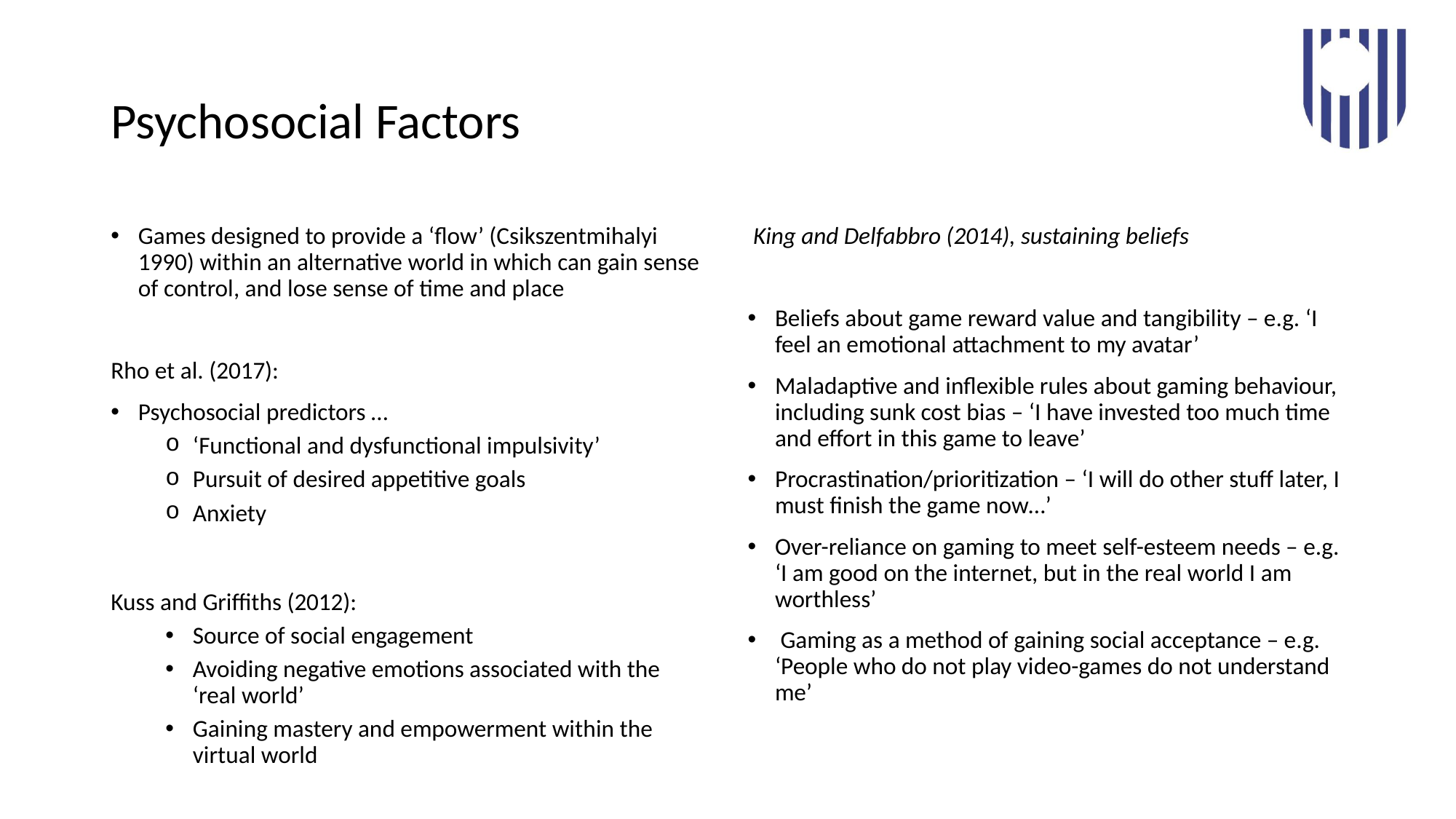

# Psychosocial Factors
Games designed to provide a ‘flow’ (Csikszentmihalyi 1990) within an alternative world in which can gain sense of control, and lose sense of time and place

Rho et al. (2017):
Psychosocial predictors …
‘Functional and dysfunctional impulsivity’
Pursuit of desired appetitive goals
Anxiety

Kuss and Griffiths (2012):
Source of social engagement
Avoiding negative emotions associated with the ‘real world’
Gaining mastery and empowerment within the virtual world
 King and Delfabbro (2014), sustaining beliefs

Beliefs about game reward value and tangibility – e.g. ‘I feel an emotional attachment to my avatar’
Maladaptive and inflexible rules about gaming behaviour, including sunk cost bias – ‘I have invested too much time and effort in this game to leave’
Procrastination/prioritization – ‘I will do other stuff later, I must finish the game now…’
Over-reliance on gaming to meet self-esteem needs – e.g. ‘I am good on the internet, but in the real world I am worthless’
 Gaming as a method of gaining social acceptance – e.g. ‘People who do not play video-games do not understand me’